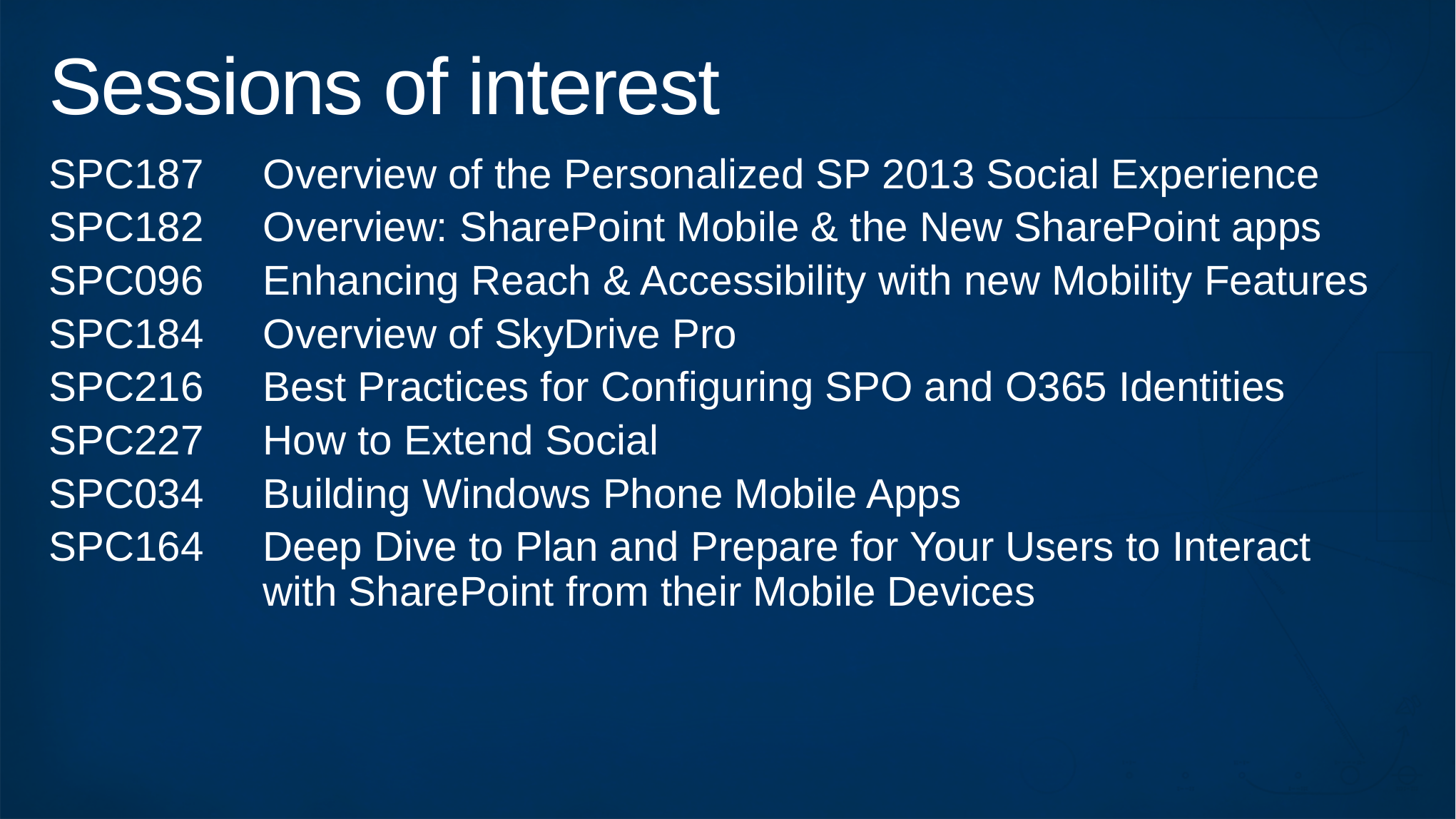

# Sessions of interest
SPC187	Overview of the Personalized SP 2013 Social Experience
SPC182	Overview: SharePoint Mobile & the New SharePoint apps
SPC096	Enhancing Reach & Accessibility with new Mobility Features
SPC184	Overview of SkyDrive Pro
SPC216	Best Practices for Configuring SPO and O365 Identities
SPC227	How to Extend Social
SPC034	Building Windows Phone Mobile Apps
SPC164	Deep Dive to Plan and Prepare for Your Users to Interact
		with SharePoint from their Mobile Devices